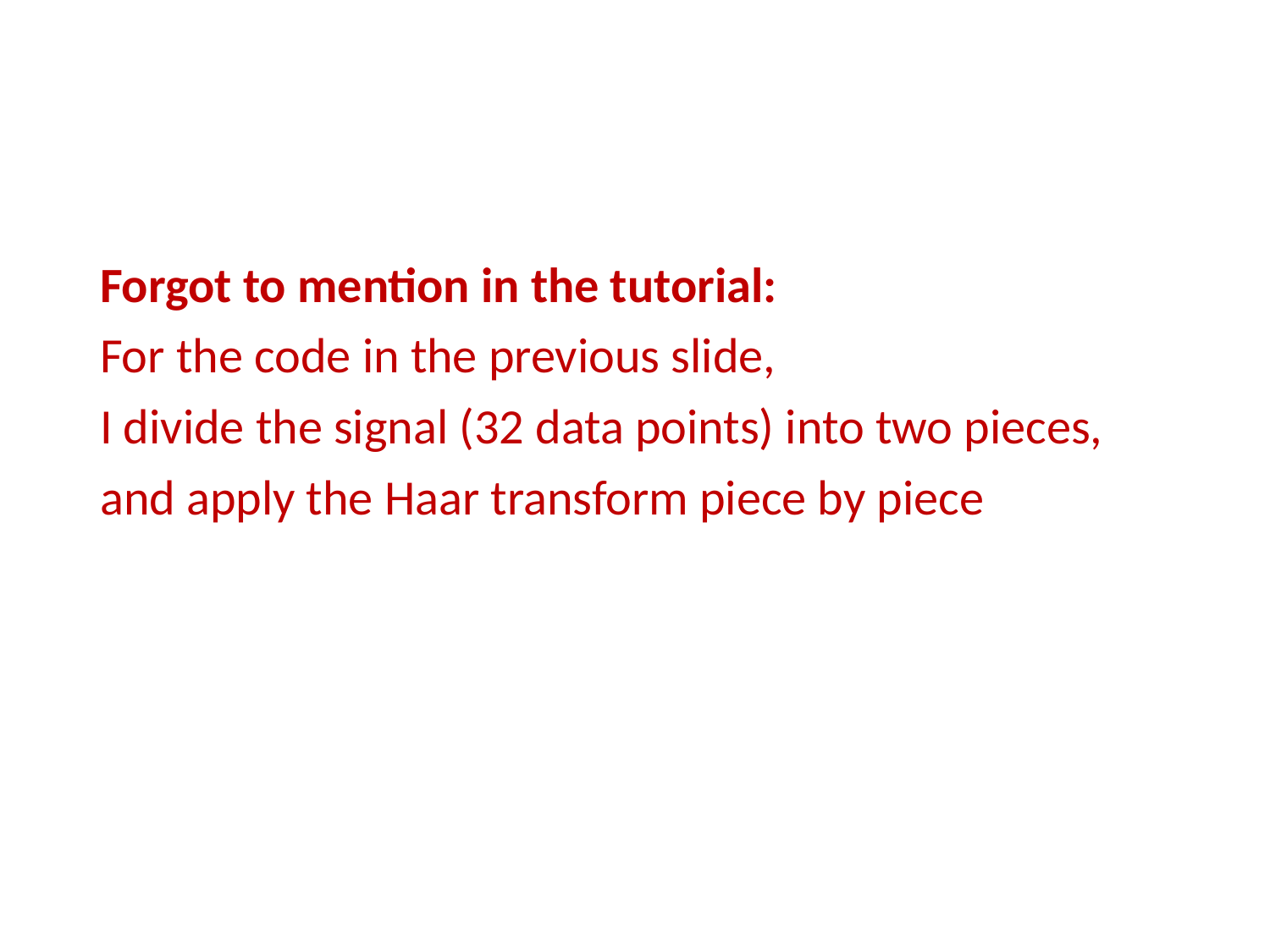

#
Forgot to mention in the tutorial:
For the code in the previous slide,
I divide the signal (32 data points) into two pieces,
and apply the Haar transform piece by piece